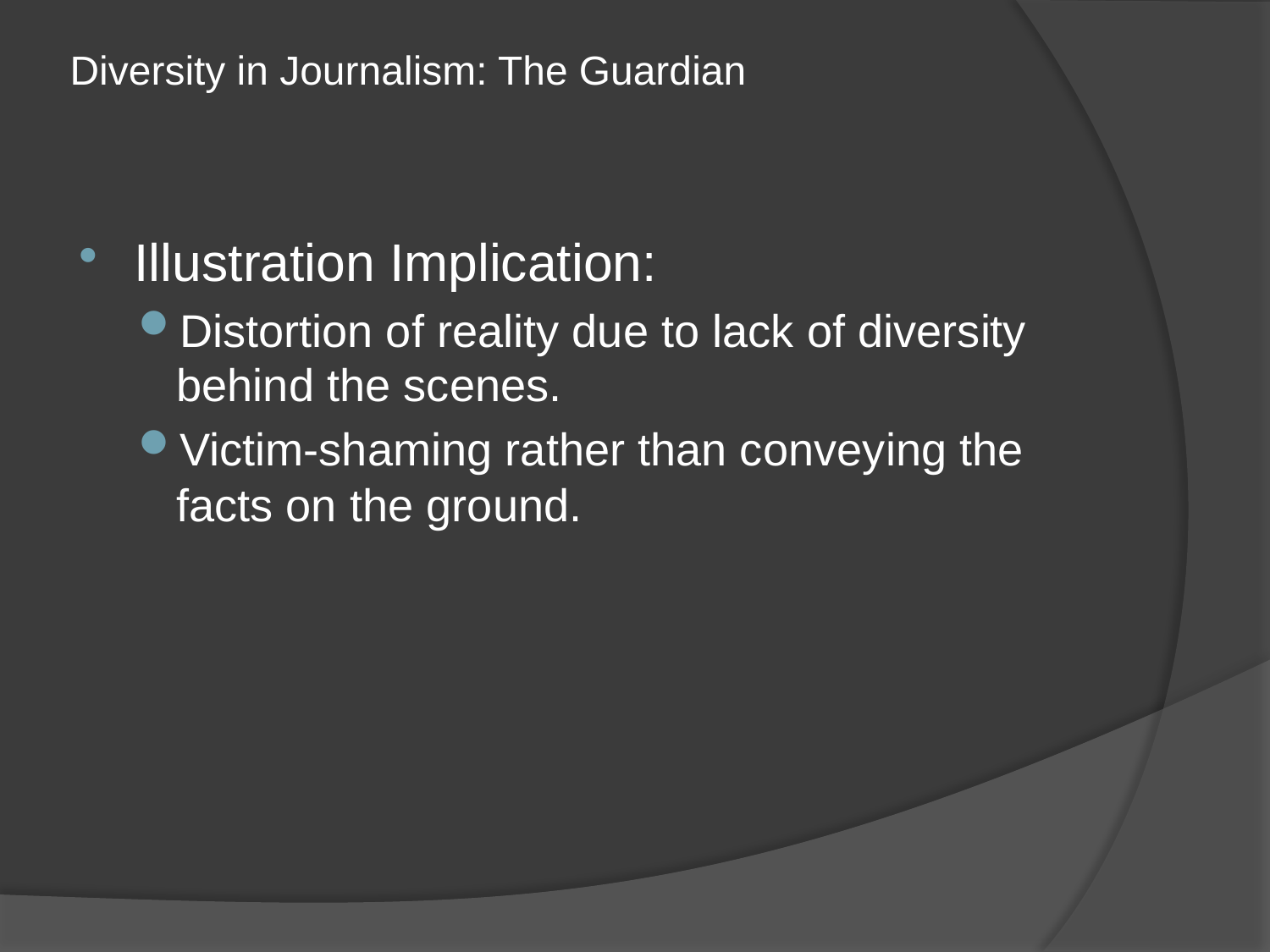

# Diversity in Journalism: The Guardian
Illustration Implication:
Distortion of reality due to lack of diversity behind the scenes.
Victim-shaming rather than conveying the facts on the ground.